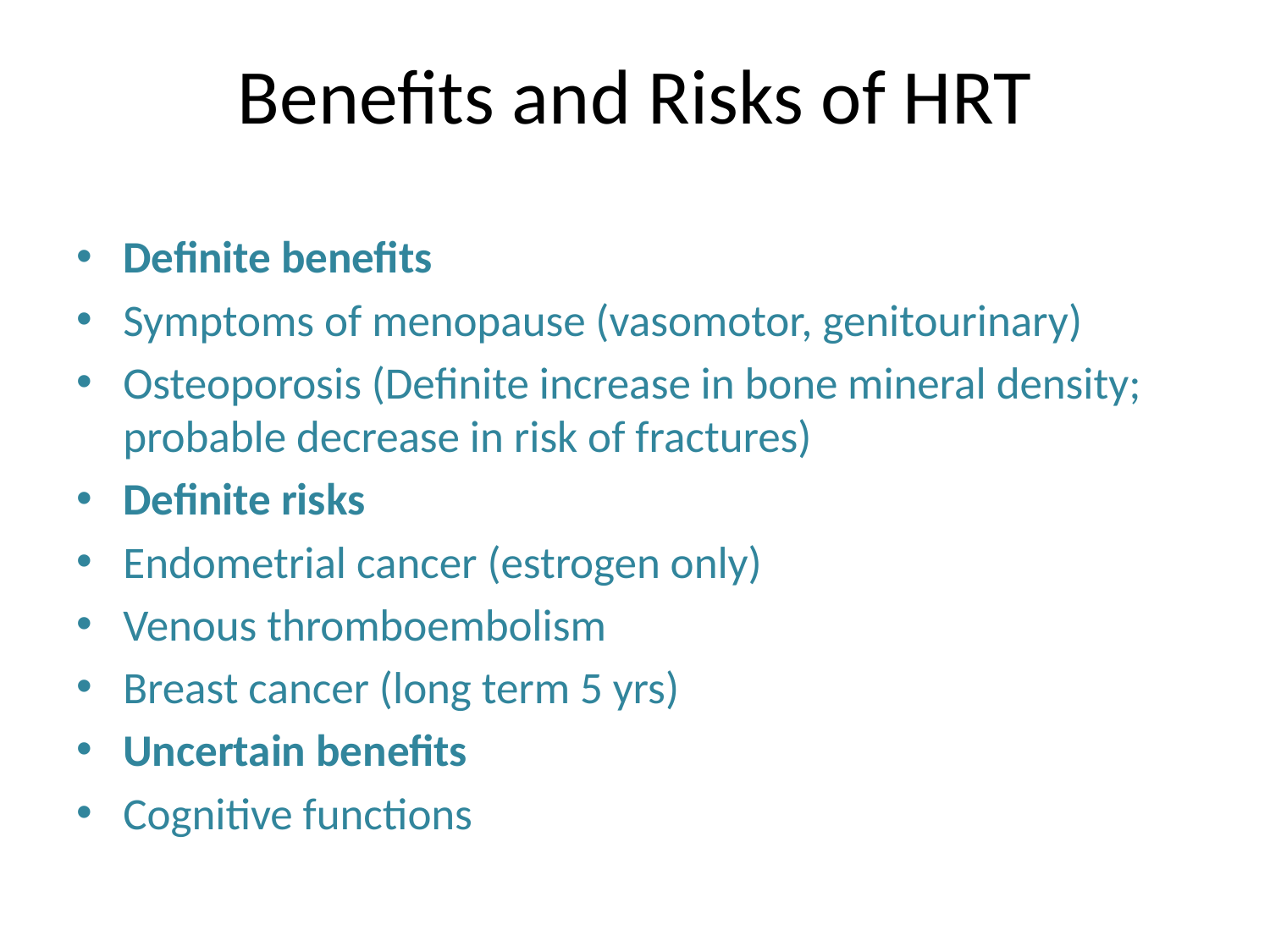

# Benefits and Risks of HRT
Definite benefits
Symptoms of menopause (vasomotor, genitourinary)
Osteoporosis (Definite increase in bone mineral density; probable decrease in risk of fractures)
Definite risks
Endometrial cancer (estrogen only)
Venous thromboembolism
Breast cancer (long term 5 yrs)
Uncertain benefits
Cognitive functions